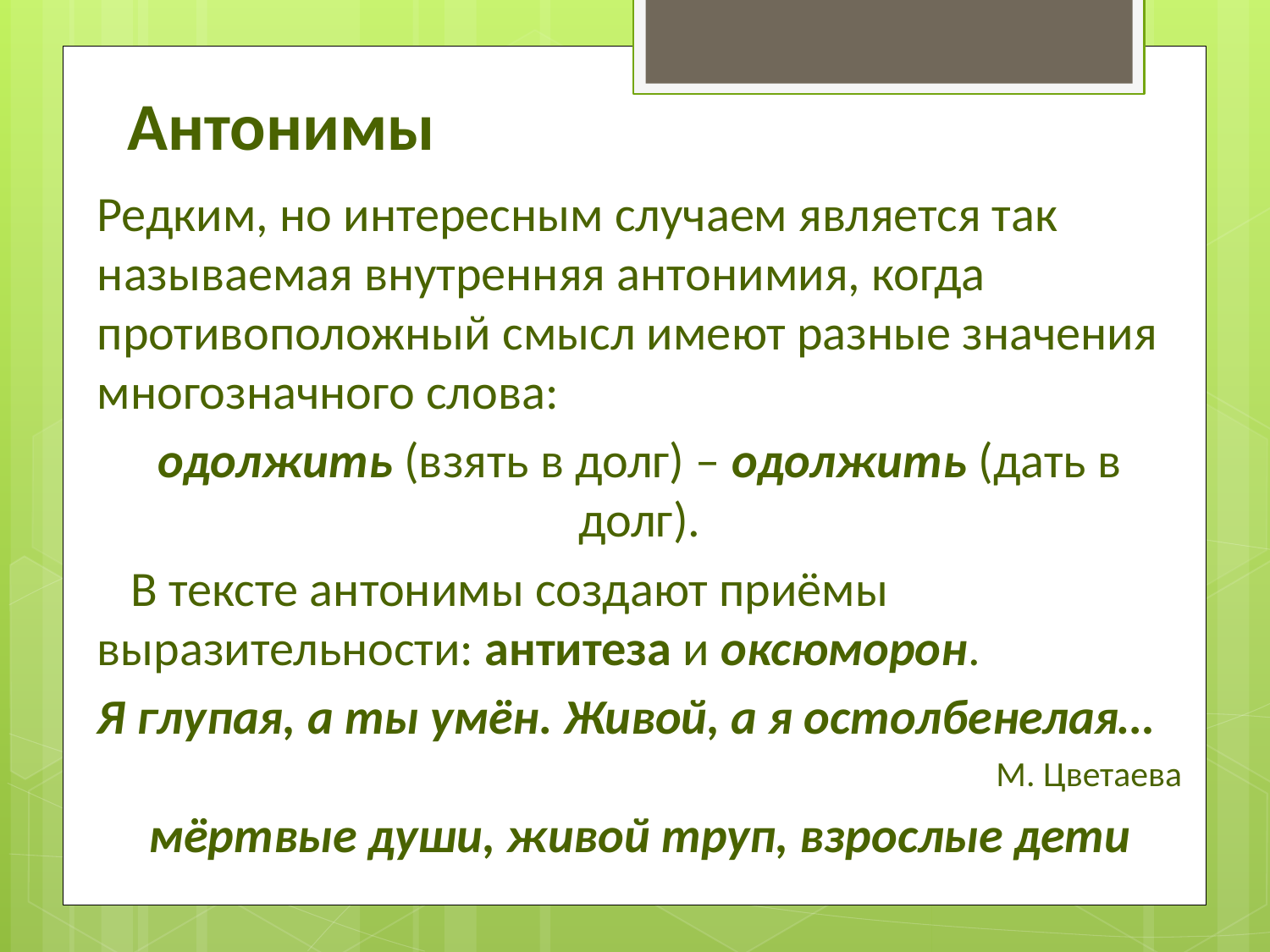

# Антонимы
Редким, но интересным случаем является так называемая внутренняя антонимия, когда противоположный смысл имеют разные значения многозначного слова:
одолжить (взять в долг) – одолжить (дать в долг).
   В тексте антонимы создают приёмы выразительности: антитеза и оксюморон.
Я глупая, а ты умён. Живой, а я остолбенелая…
М. Цветаева
мёртвые души, живой труп, взрослые дети